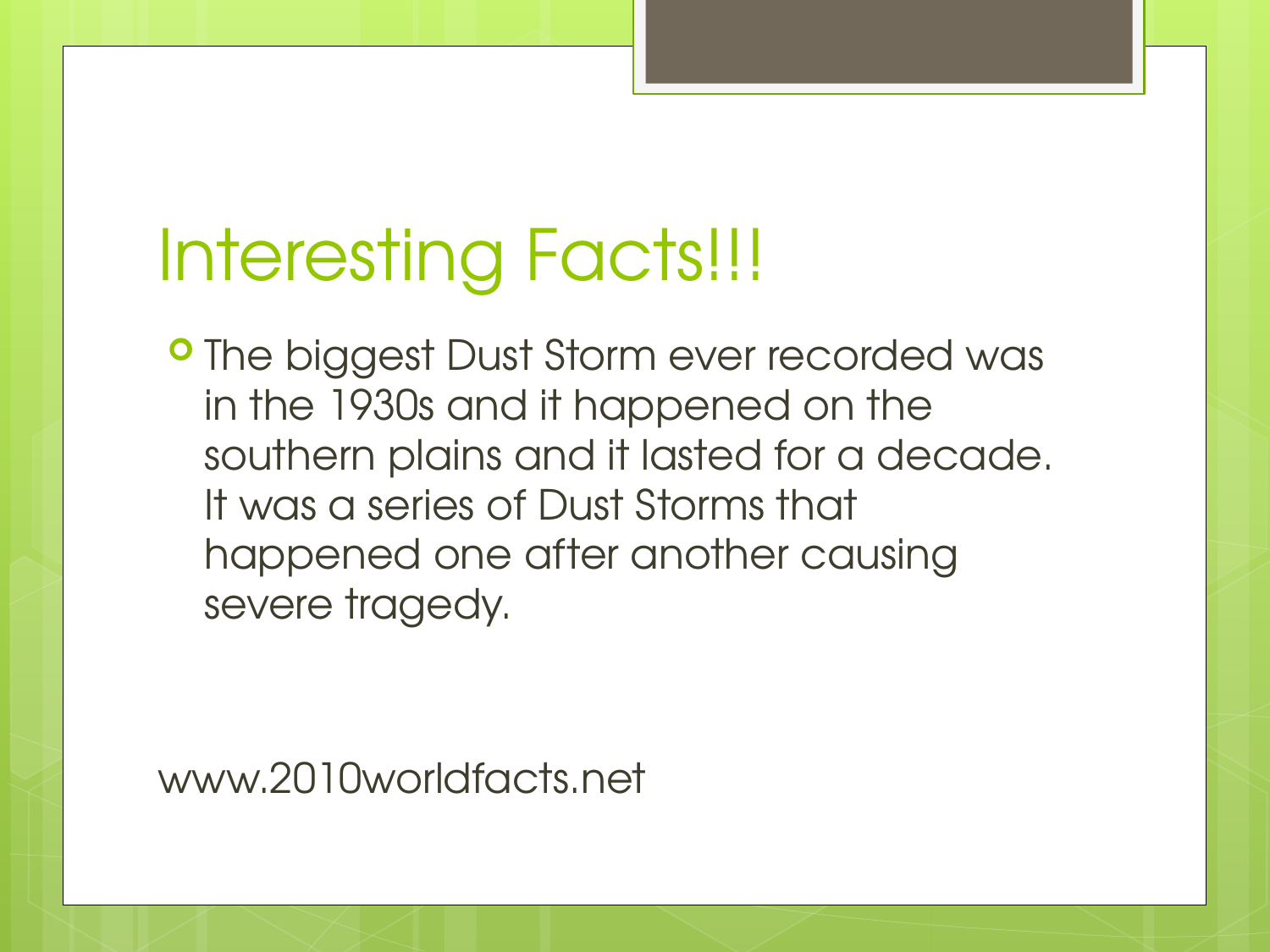

# Interesting Facts!!!
The biggest Dust Storm ever recorded was in the 1930s and it happened on the southern plains and it lasted for a decade. It was a series of Dust Storms that happened one after another causing severe tragedy.

www.2010worldfacts.net